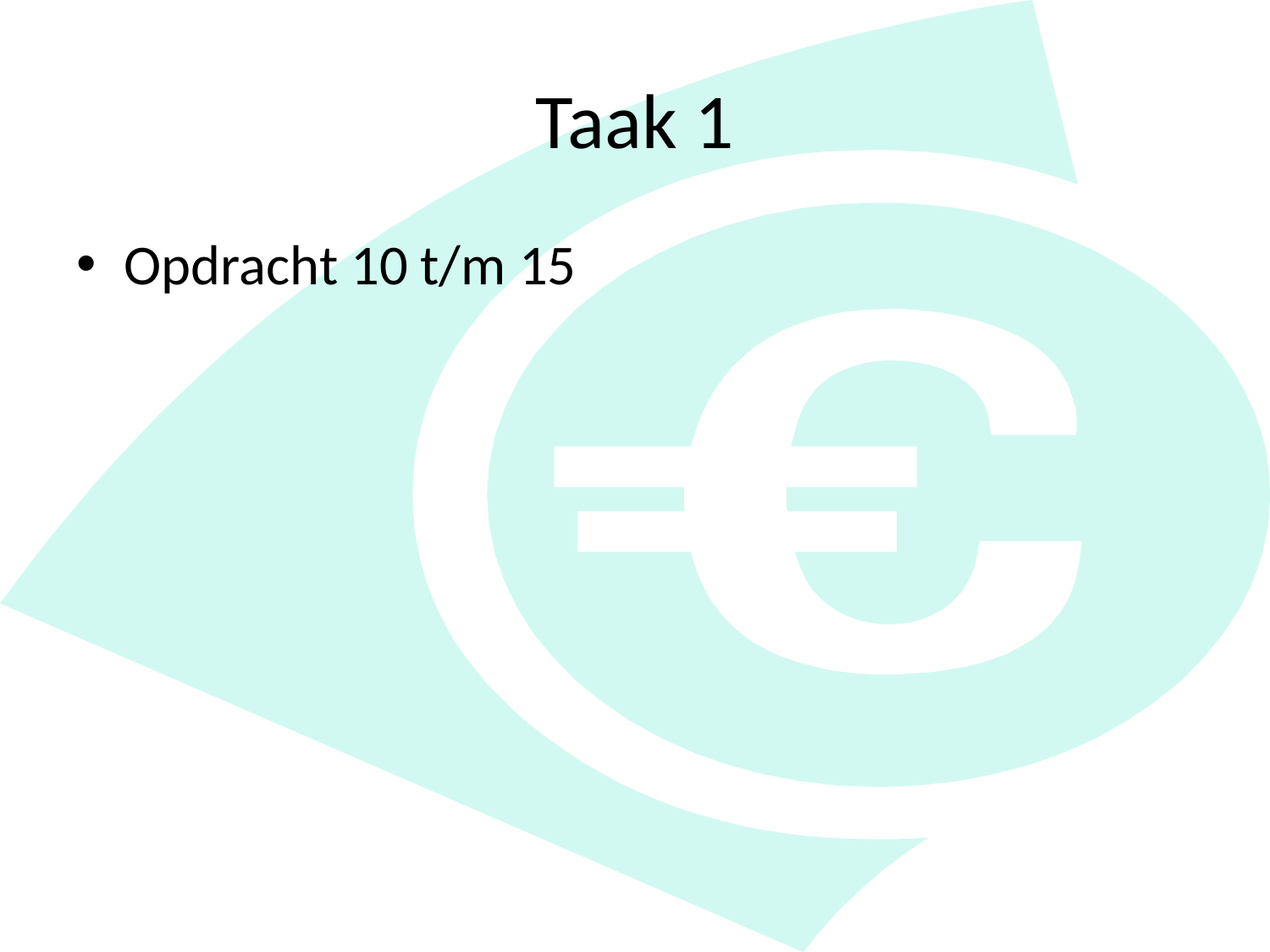

# Taak 1
Opdracht 10 t/m 15